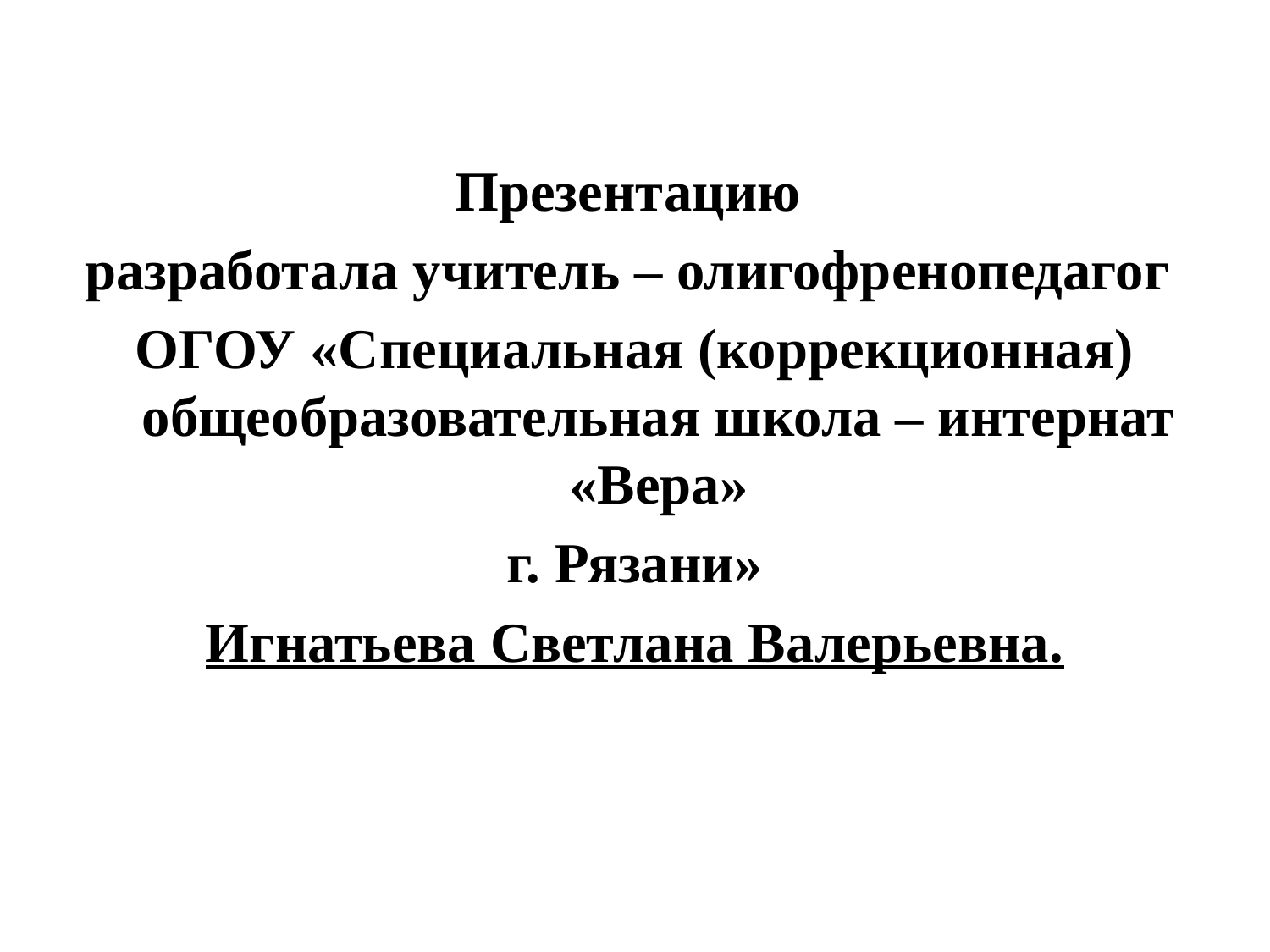

#
Презентацию
разработала учитель – олигофренопедагог
ОГОУ «Специальная (коррекционная) общеобразовательная школа – интернат «Вера»
 г. Рязани»
Игнатьева Светлана Валерьевна.